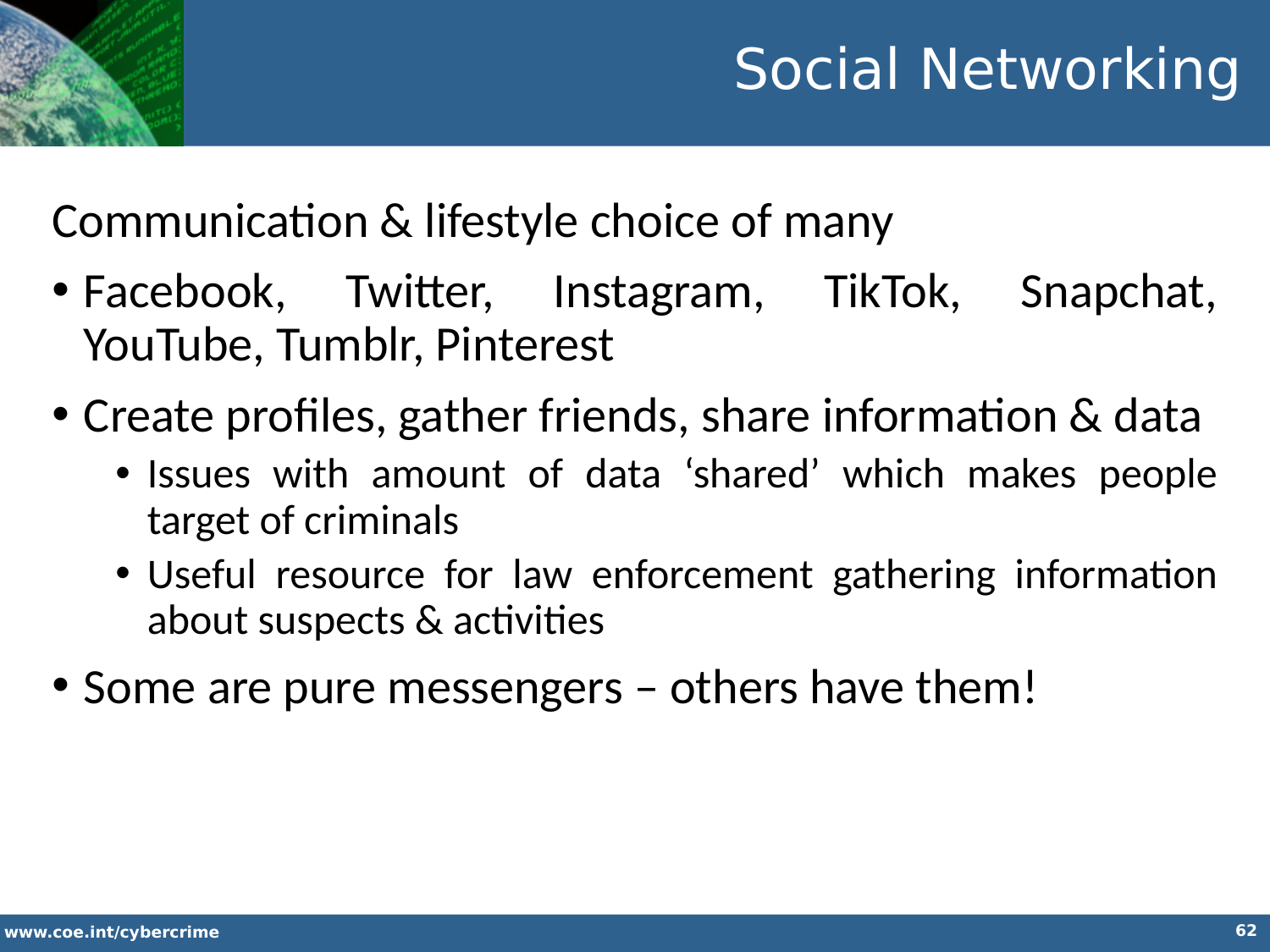

Social Networking
Communication & lifestyle choice of many
Facebook, Twitter, Instagram, TikTok, Snapchat, YouTube, Tumblr, Pinterest
Create profiles, gather friends, share information & data
Issues with amount of data ‘shared’ which makes people target of criminals
Useful resource for law enforcement gathering information about suspects & activities
Some are pure messengers – others have them!